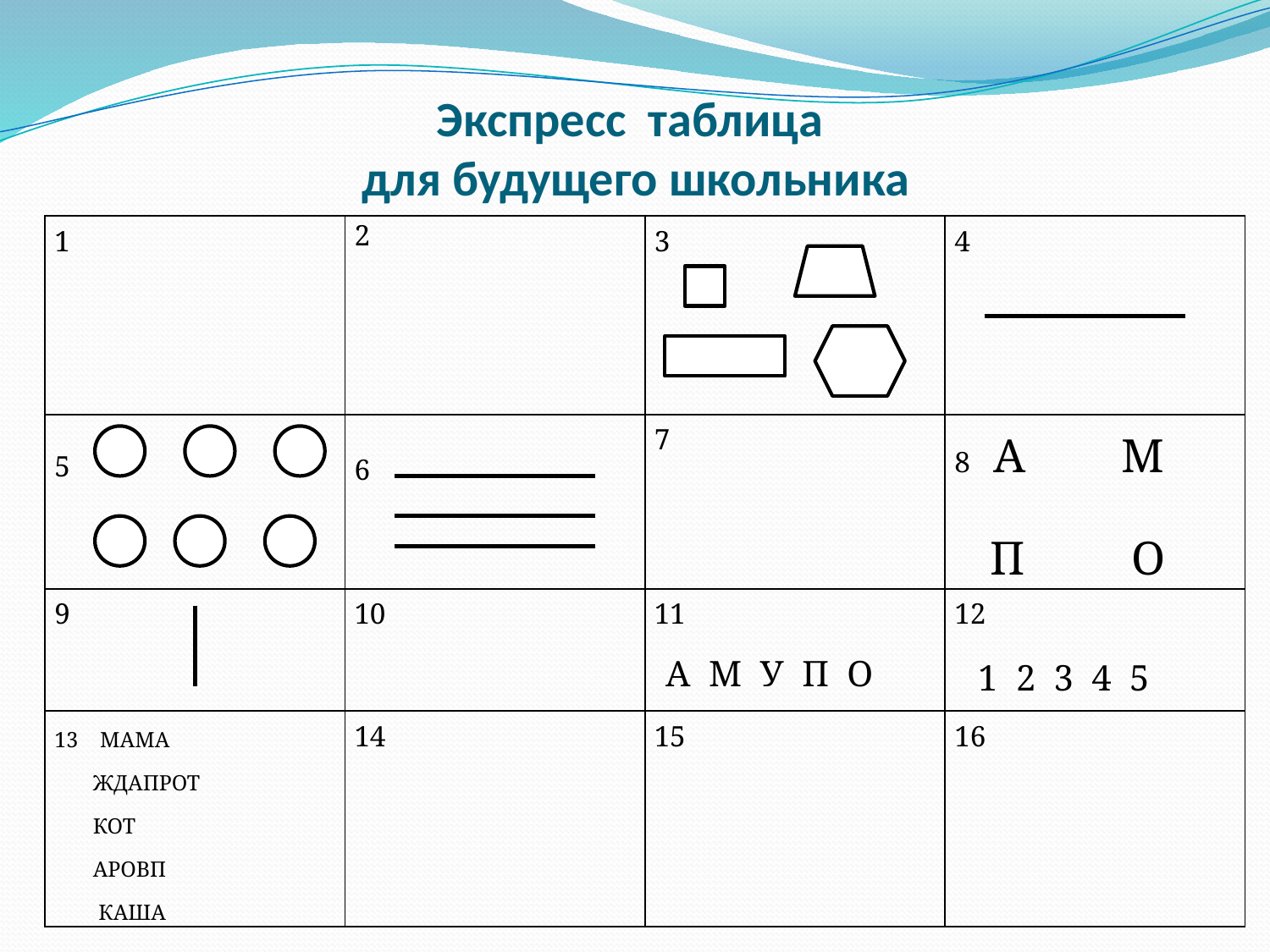

# Экспресс  таблица для будущего школьника
| 1 | 2 | 3 | 4 |
| --- | --- | --- | --- |
| 5 | 6 | 7 | 8 А М П О |
| 9 | 10 | 11 А М У П О | 12 1 2 3 4 5 |
| 13 МАМА ЖДАПРОТ КОТ АРОВП КАША | 14 | 15 | 16 |